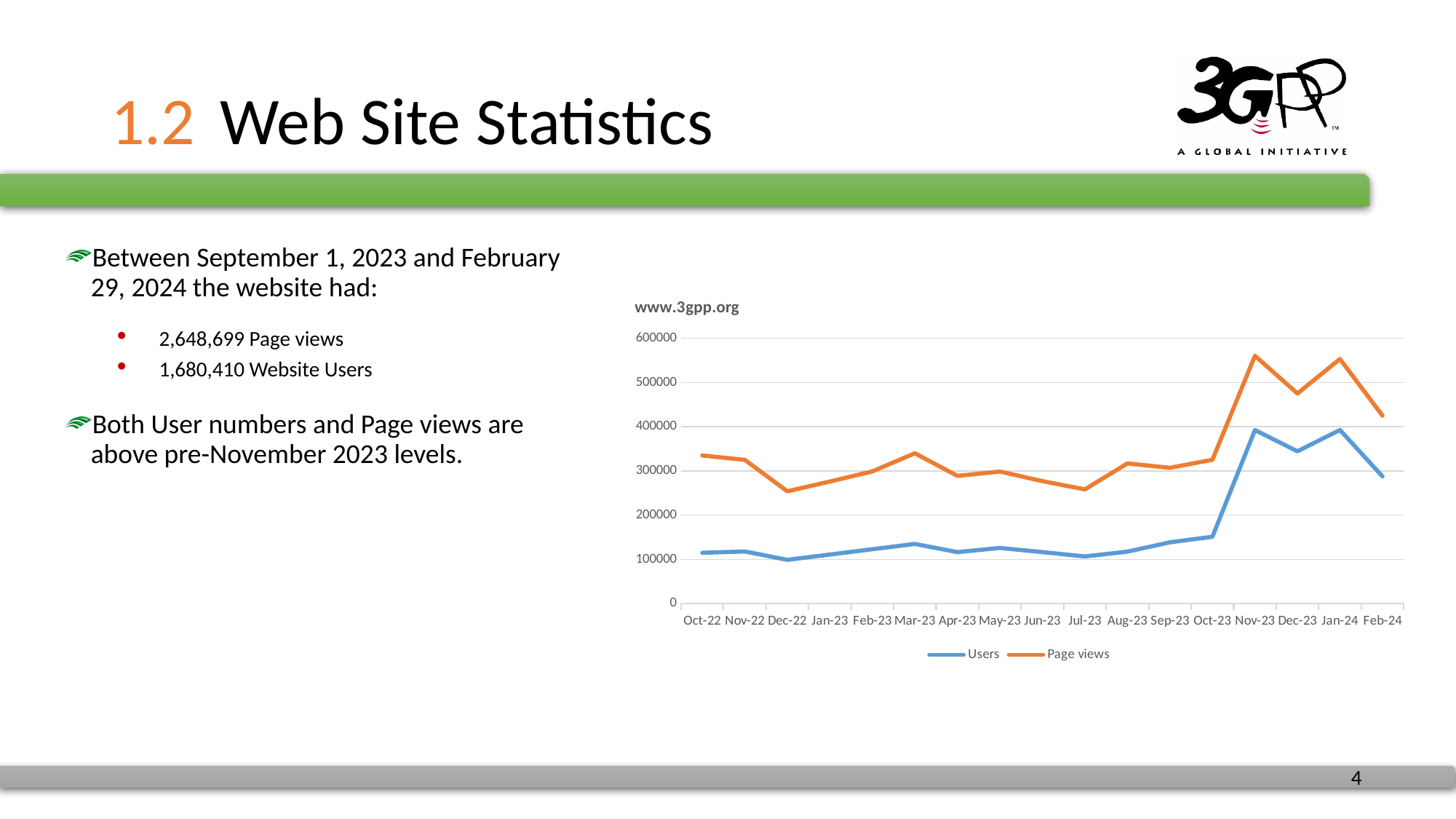

# 1.2	Web Site Statistics
Between September 1, 2023 and February 29, 2024 the website had:
2,648,699 Page views
1,680,410 Website Users
Both User numbers and Page views are above pre-November 2023 levels.

### Chart: www.3gpp.org

| Category | Users | Page views |
|---|---|---|
| 44835 | 115000.0 | 335000.0 |
| 44866 | 118000.0 | 325000.0 |
| 44896 | 99000.0 | 254000.0 |
| 44927 | 111000.0 | 276000.0 |
| 44958 | 123000.0 | 299000.0 |
| 44986 | 135000.0 | 340000.0 |
| 45017 | 116496.0 | 288772.0 |
| 45047 | 125976.0 | 298677.0 |
| 45078 | 116487.0 | 276967.0 |
| 45108 | 106681.0 | 258310.0 |
| 45139 | 117645.0 | 316972.0 |
| 45170 | 138699.0 | 307171.0 |
| 45200 | 151215.0 | 325326.0 |
| 45231 | 392333.0 | 560222.0 |
| 45261 | 344493.0 | 475109.0 |
| 45292 | 392607.0 | 552988.0 |
| 45323 | 287562.0 | 424951.0 |